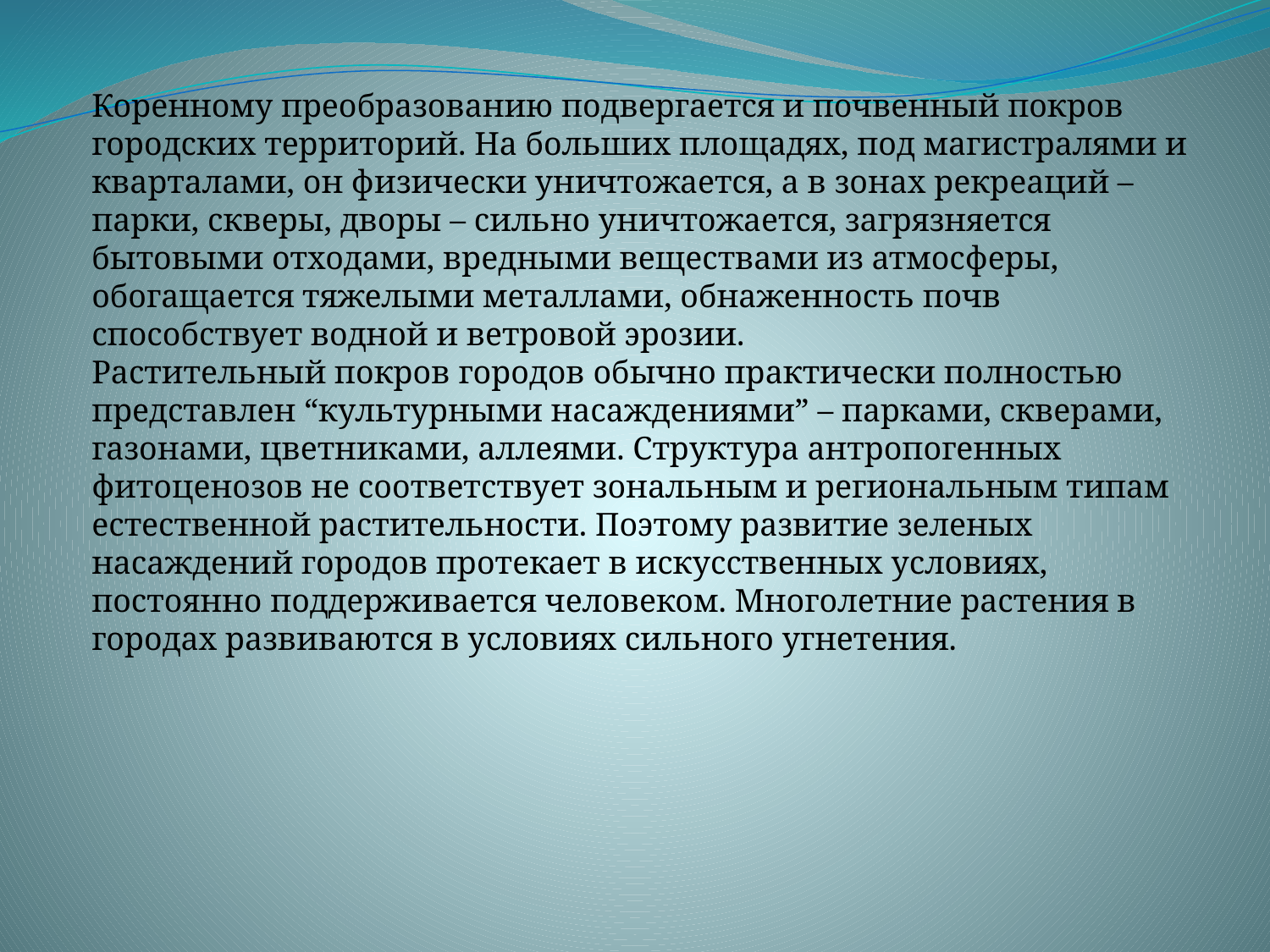

Коренному преобразованию подвергается и почвенный покров городских территорий. На больших площадях, под магистралями и кварталами, он физически уничтожается, а в зонах рекреаций – парки, скверы, дворы – сильно уничтожается, загрязняется бытовыми отходами, вредными веществами из атмосферы, обогащается тяжелыми металлами, обнаженность почв способствует водной и ветровой эрозии.
Растительный покров городов обычно практически полностью представлен “культурными насаждениями” – парками, скверами, газонами, цветниками, аллеями. Структура антропогенных фитоценозов не соответствует зональным и региональным типам естественной растительности. Поэтому развитие зеленых насаждений городов протекает в искусственных условиях, постоянно поддерживается человеком. Многолетние растения в городах развиваются в условиях сильного угнетения.